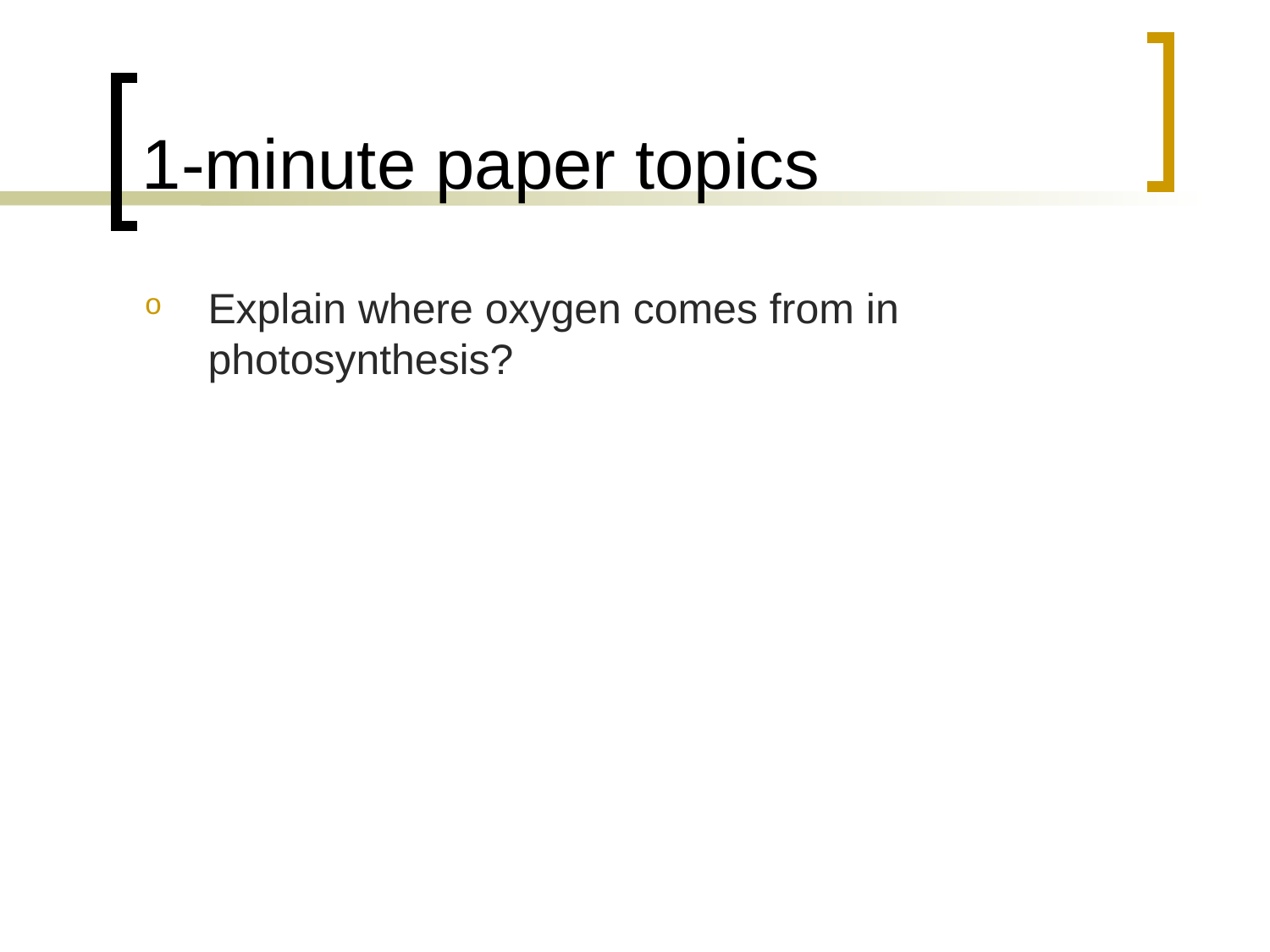

# 1-minute paper topics
Explain where oxygen comes from in photosynthesis?